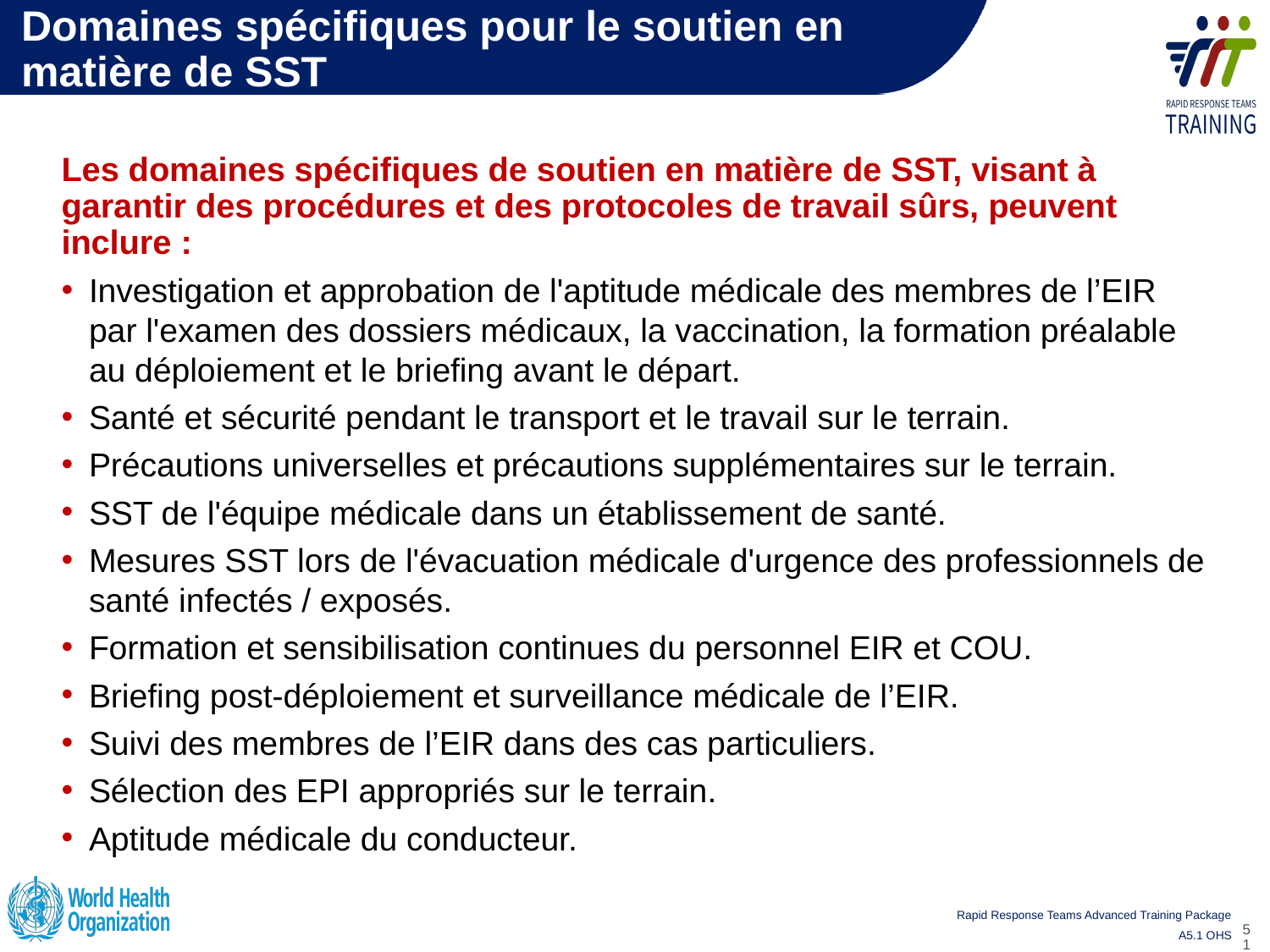

Domaines spécifiques pour le soutien en matière de SST
Les domaines spécifiques de soutien en matière de SST, visant à garantir des procédures et des protocoles de travail sûrs, peuvent inclure :
Investigation et approbation de l'aptitude médicale des membres de l’EIR par l'examen des dossiers médicaux, la vaccination, la formation préalable au déploiement et le briefing avant le départ.
Santé et sécurité pendant le transport et le travail sur le terrain.
Précautions universelles et précautions supplémentaires sur le terrain.
SST de l'équipe médicale dans un établissement de santé.
Mesures SST lors de l'évacuation médicale d'urgence des professionnels de santé infectés / exposés.
Formation et sensibilisation continues du personnel EIR et COU.
Briefing post-déploiement et surveillance médicale de l’EIR.
Suivi des membres de l’EIR dans des cas particuliers.
Sélection des EPI appropriés sur le terrain.
Aptitude médicale du conducteur.
51